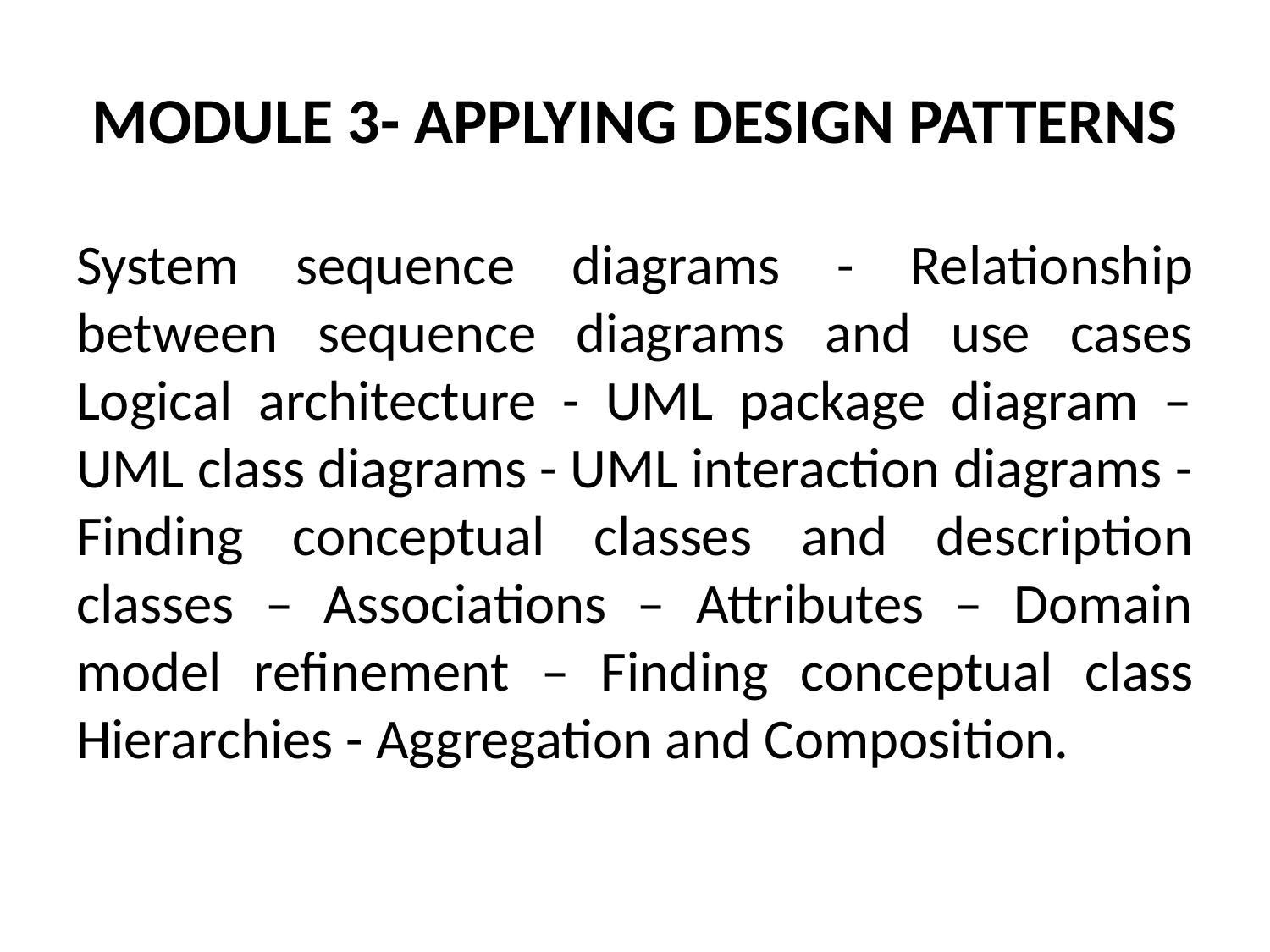

# MODULE 3- APPLYING DESIGN PATTERNS
System sequence diagrams - Relationship between sequence diagrams and use cases Logical architecture - UML package diagram – UML class diagrams - UML interaction diagrams - Finding conceptual classes and description classes – Associations – Attributes – Domain model refinement – Finding conceptual class Hierarchies - Aggregation and Composition.